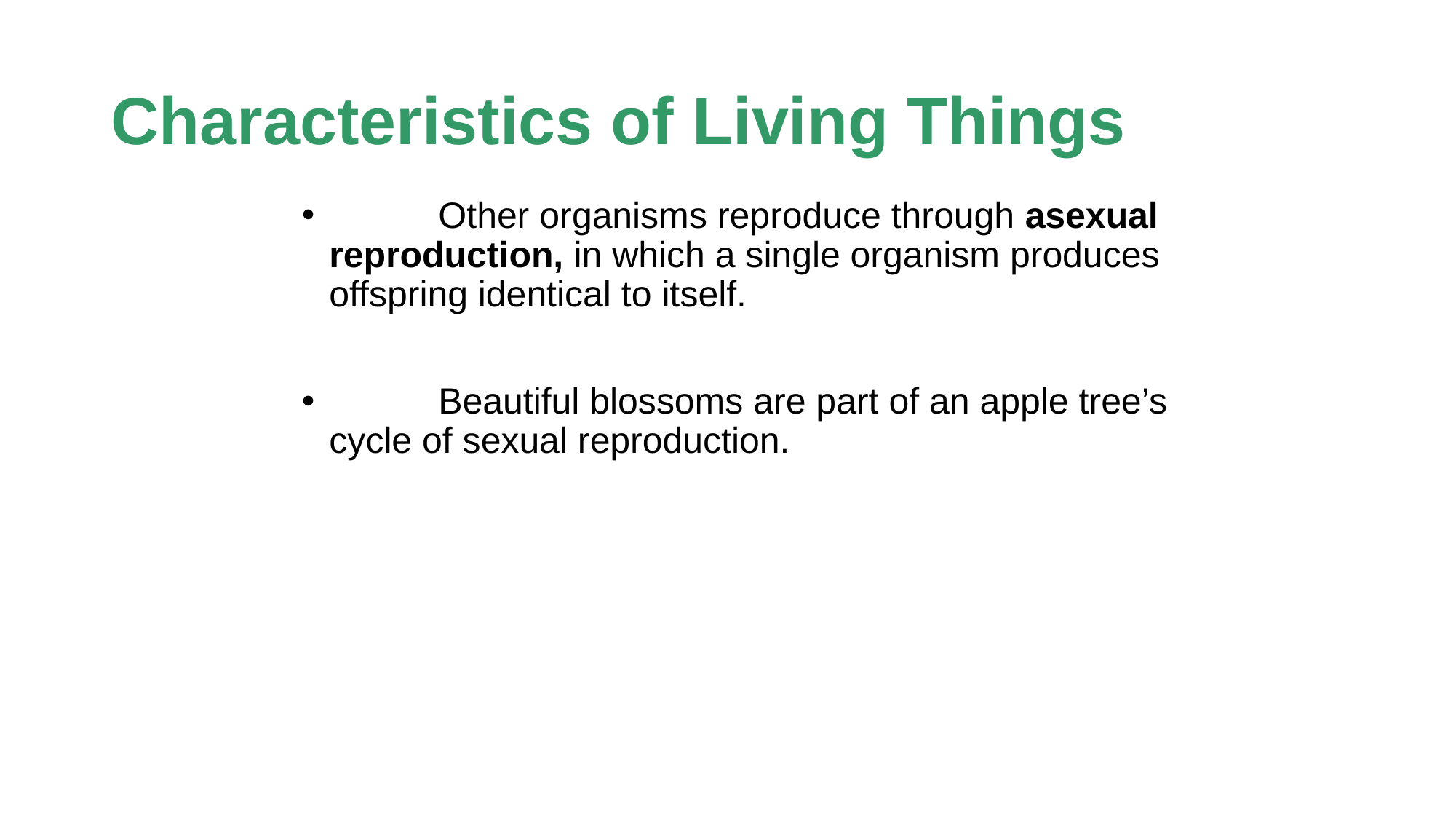

# Characteristics of Living Things
	Other organisms reproduce through asexual reproduction, in which a single organism produces offspring identical to itself.

	Beautiful blossoms are part of an apple tree’s cycle of sexual reproduction.